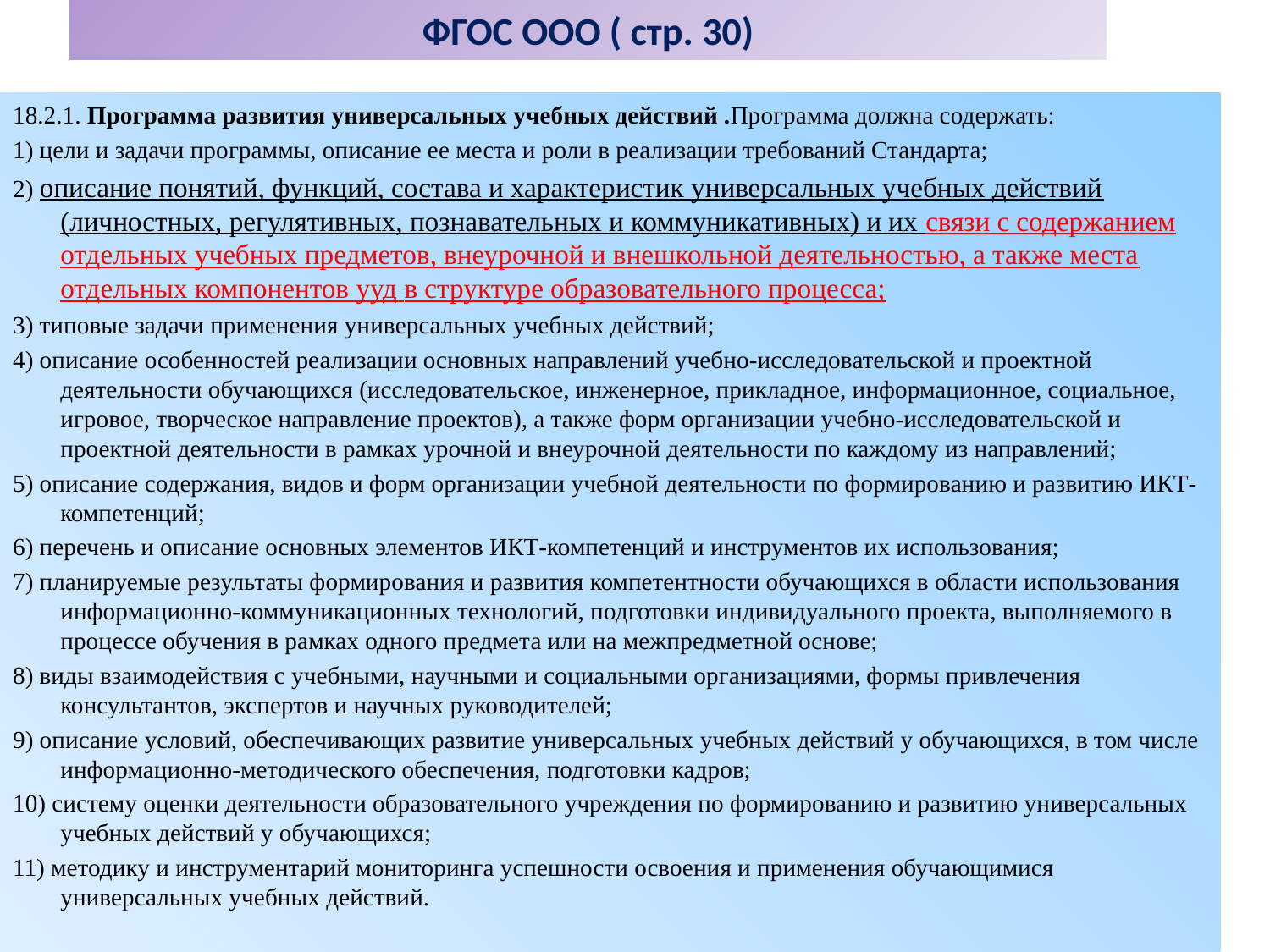

# ФГОС ООО ( стр. 30)
18.2.1. Программа развития универсальных учебных действий .Программа должна содержать:
1) цели и задачи программы, описание ее места и роли в реализации требований Стандарта;
2) описание понятий, функций, состава и характеристик универсальных учебных действий (личностных, регулятивных, познавательных и коммуникативных) и их связи с содержанием отдельных учебных предметов, внеурочной и внешкольной деятельностью, а также места отдельных компонентов ууд в структуре образовательного процесса;
3) типовые задачи применения универсальных учебных действий;
4) описание особенностей реализации основных направлений учебно-исследовательской и проектной деятельности обучающихся (исследовательское, инженерное, прикладное, информационное, социальное, игровое, творческое направление проектов), а также форм организации учебно-исследовательской и проектной деятельности в рамках урочной и внеурочной деятельности по каждому из направлений;
5) описание содержания, видов и форм организации учебной деятельности по формированию и развитию ИКТ-компетенций;
6) перечень и описание основных элементов ИКТ-компетенций и инструментов их использования;
7) планируемые результаты формирования и развития компетентности обучающихся в области использования информационно-коммуникационных технологий, подготовки индивидуального проекта, выполняемого в процессе обучения в рамках одного предмета или на межпредметной основе;
8) виды взаимодействия с учебными, научными и социальными организациями, формы привлечения консультантов, экспертов и научных руководителей;
9) описание условий, обеспечивающих развитие универсальных учебных действий у обучающихся, в том числе информационно-методического обеспечения, подготовки кадров;
10) систему оценки деятельности образовательного учреждения по формированию и развитию универсальных учебных действий у обучающихся;
11) методику и инструментарий мониторинга успешности освоения и применения обучающимися универсальных учебных действий.